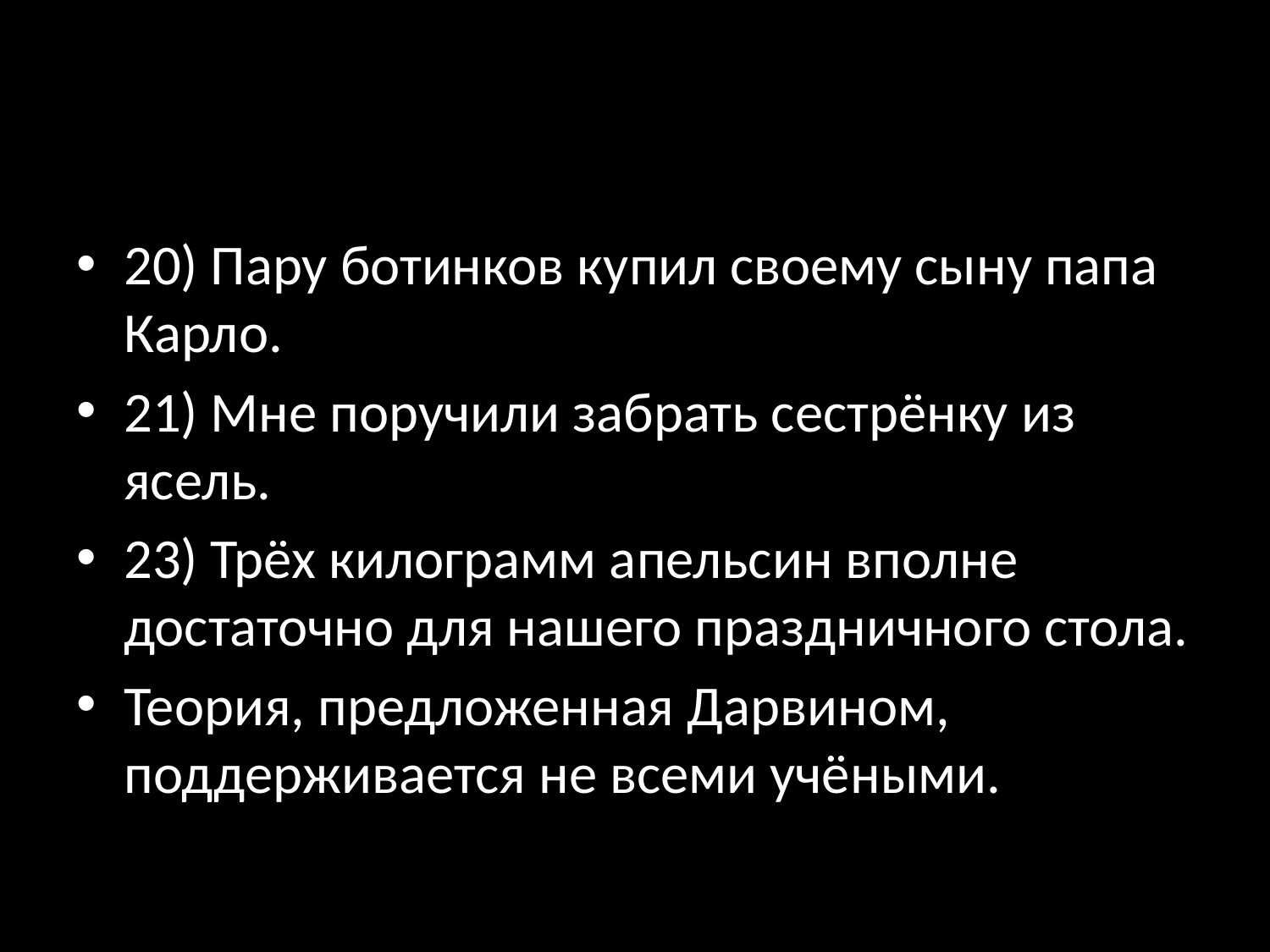

#
20) Пару ботинков купил своему сыну папа Карло.
21) Мне поручили забрать сестрёнку из ясель.
23) Трёх килограмм апельсин вполне достаточно для нашего праздничного стола.
Теория, предложенная Дарвином, поддерживается не всеми учёными.